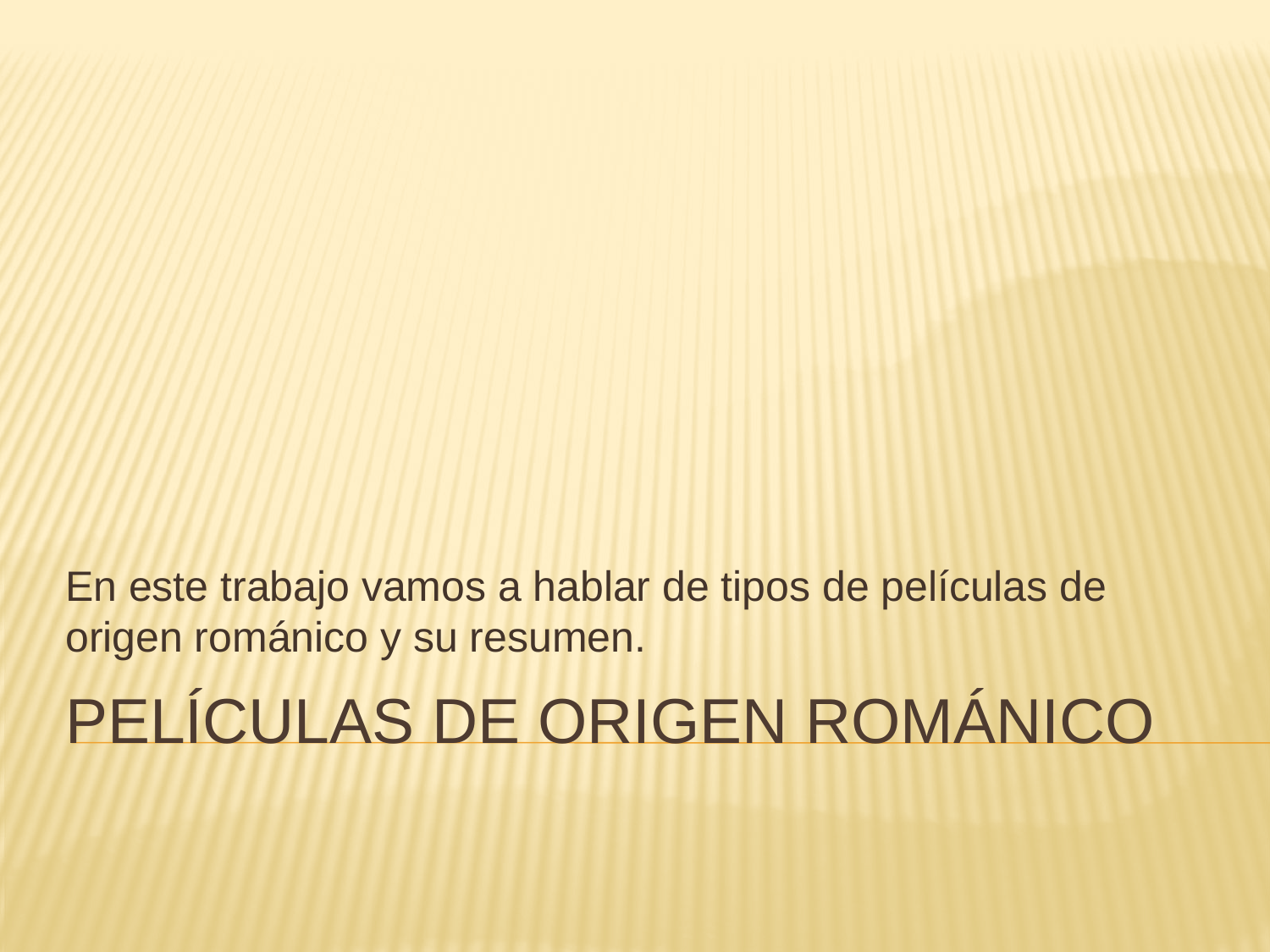

En este trabajo vamos a hablar de tipos de películas de origen románico y su resumen.
# Películas de origen románico